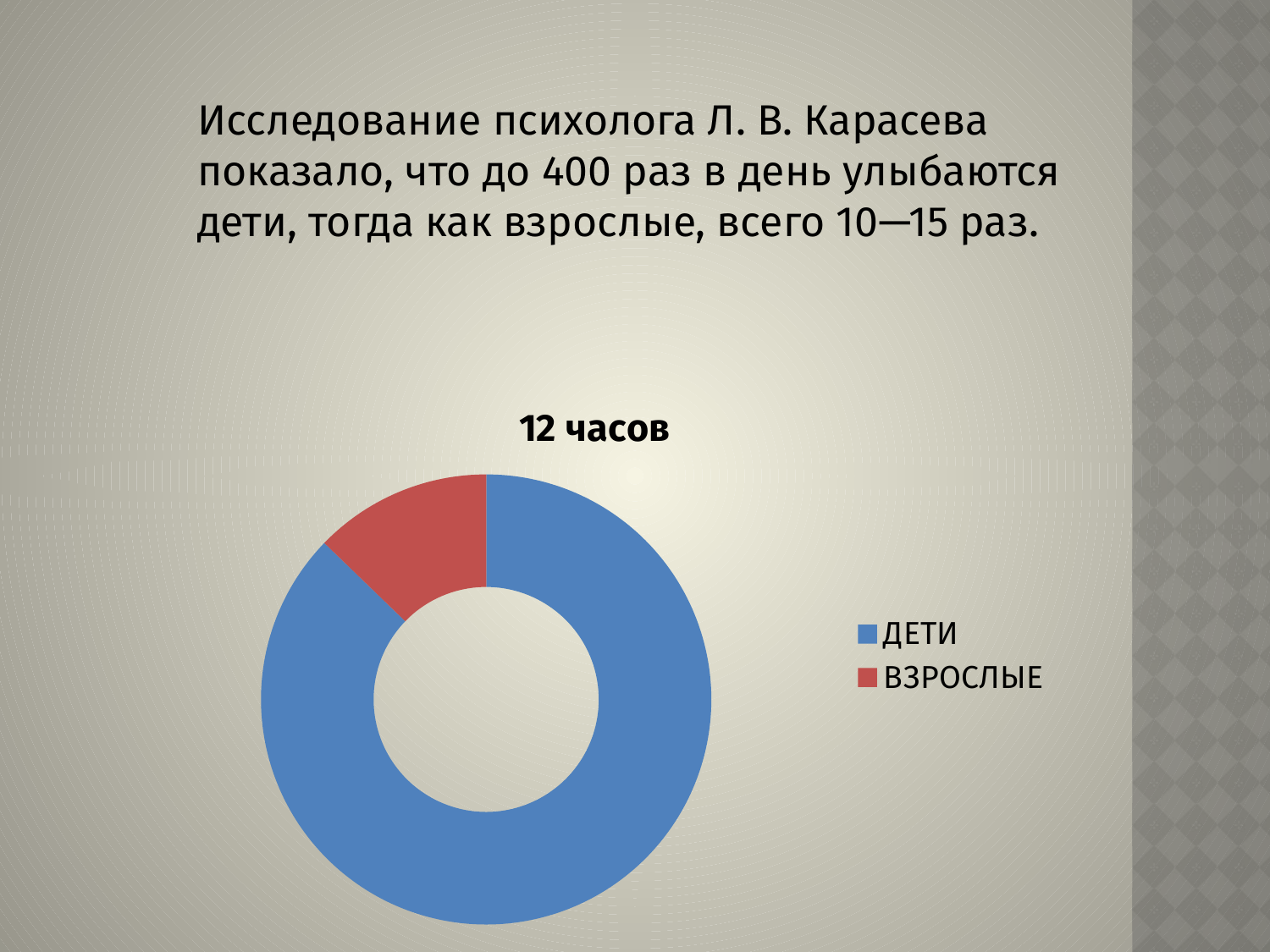

Исследование психолога Л. В. Карасева показало, что до 400 раз в день улыбаются дети, тогда как взрослые, всего 10—15 раз.

### Chart:

| Category | 12 часов |
|---|---|
| ДЕТИ | 8.2 |
| ВЗРОСЛЫЕ | 1.2 |